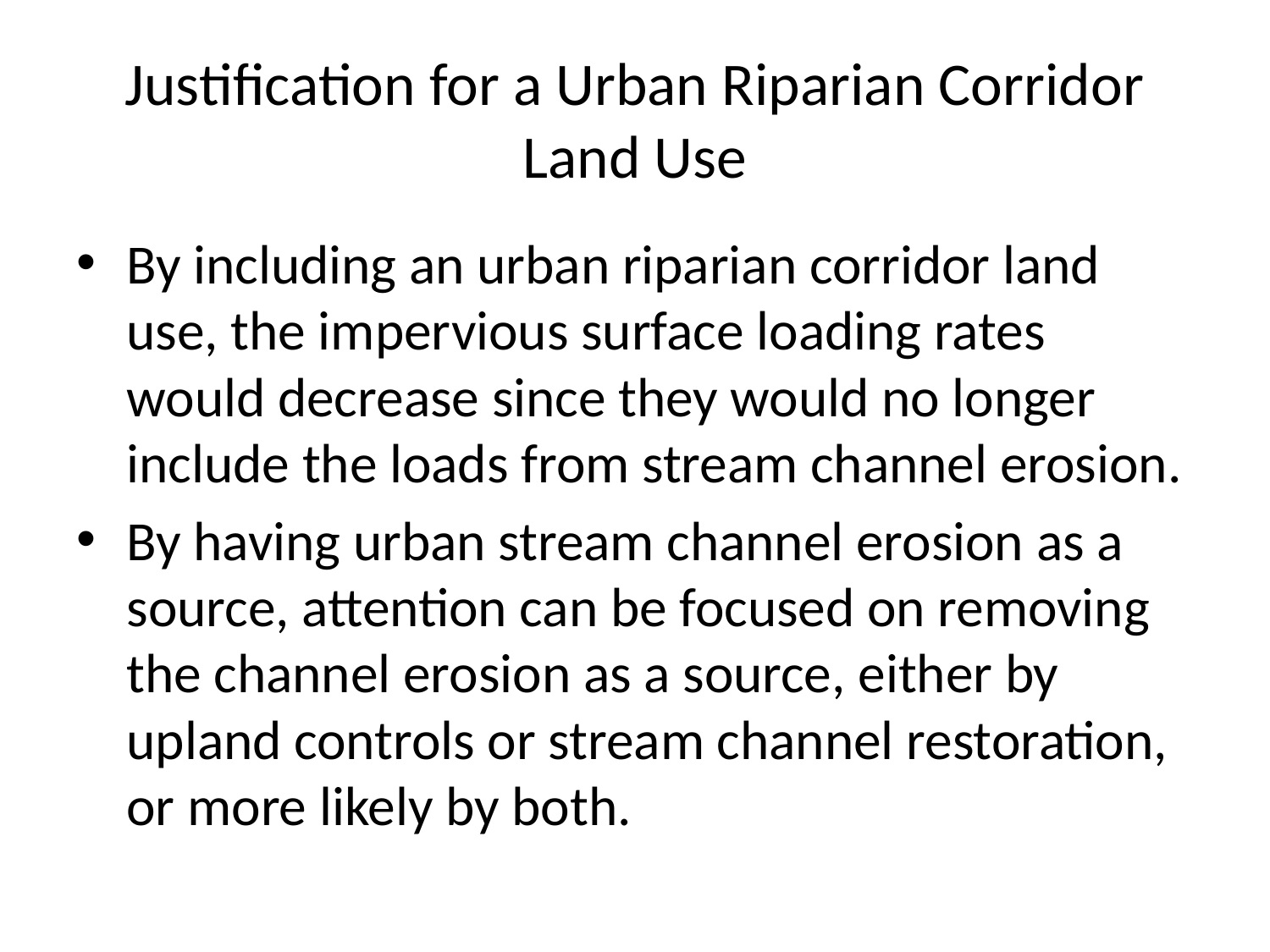

# Justification for a Urban Riparian Corridor Land Use
By including an urban riparian corridor land use, the impervious surface loading rates would decrease since they would no longer include the loads from stream channel erosion.
By having urban stream channel erosion as a source, attention can be focused on removing the channel erosion as a source, either by upland controls or stream channel restoration, or more likely by both.